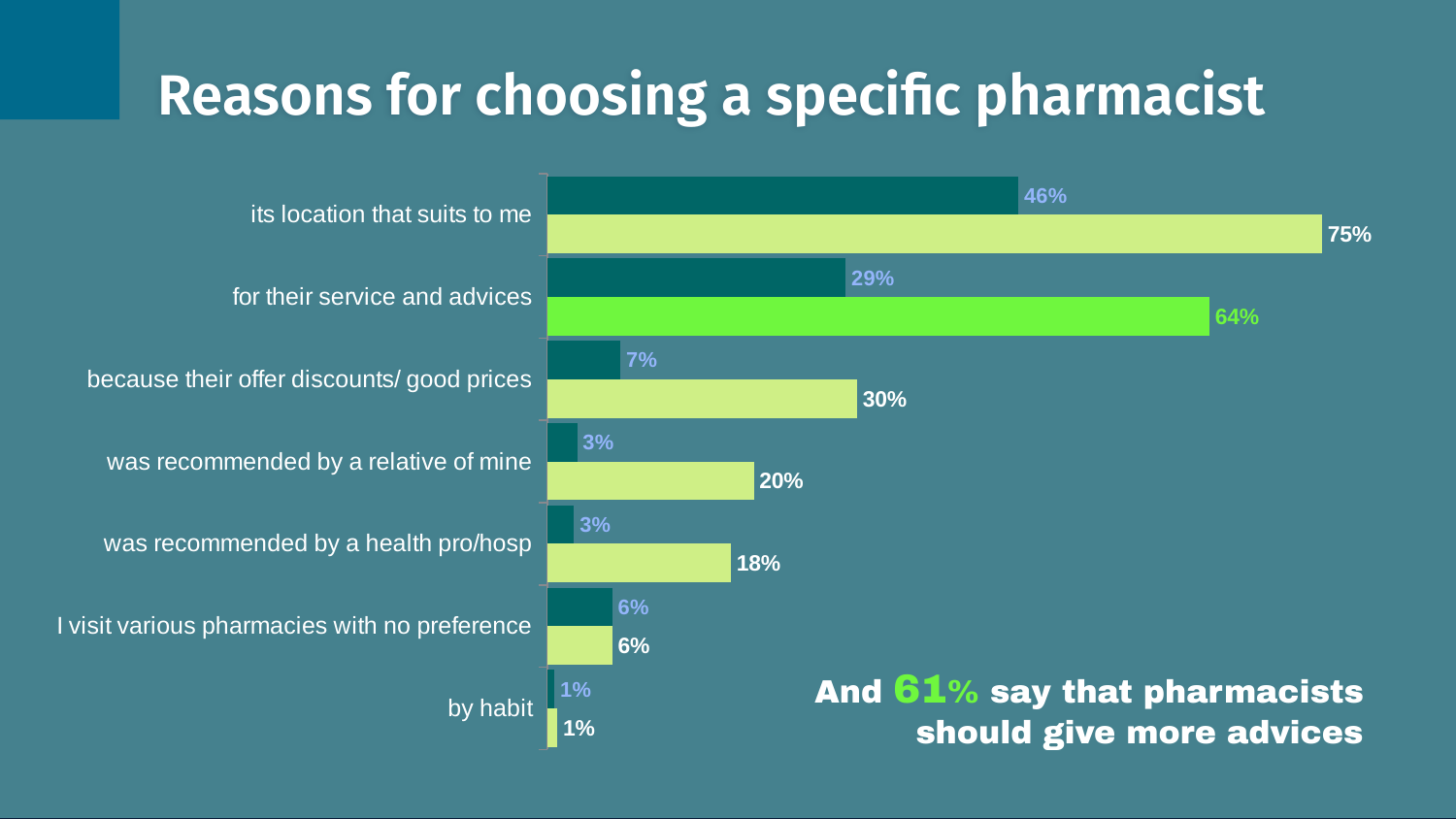

Reasons for choosing a specific pharmacist

### Chart

| Category | 1st mention | Total |
|---|---|---|
| its location that suits to me | 0.456 | 0.75 |
| for their service and advices | 0.289 | 0.641 |
| because their offer discounts/ good prices | 0.071 | 0.3 |
| was recommended by a relative of mine | 0.029 | 0.2 |
| was recommended by a health pro/hosp | 0.026 | 0.178 |
| I visit various pharmacies with no preference | 0.063 | 0.063 |
| by habit | 0.007 | 0.01 |
And 61% say that pharmacists should give more advices